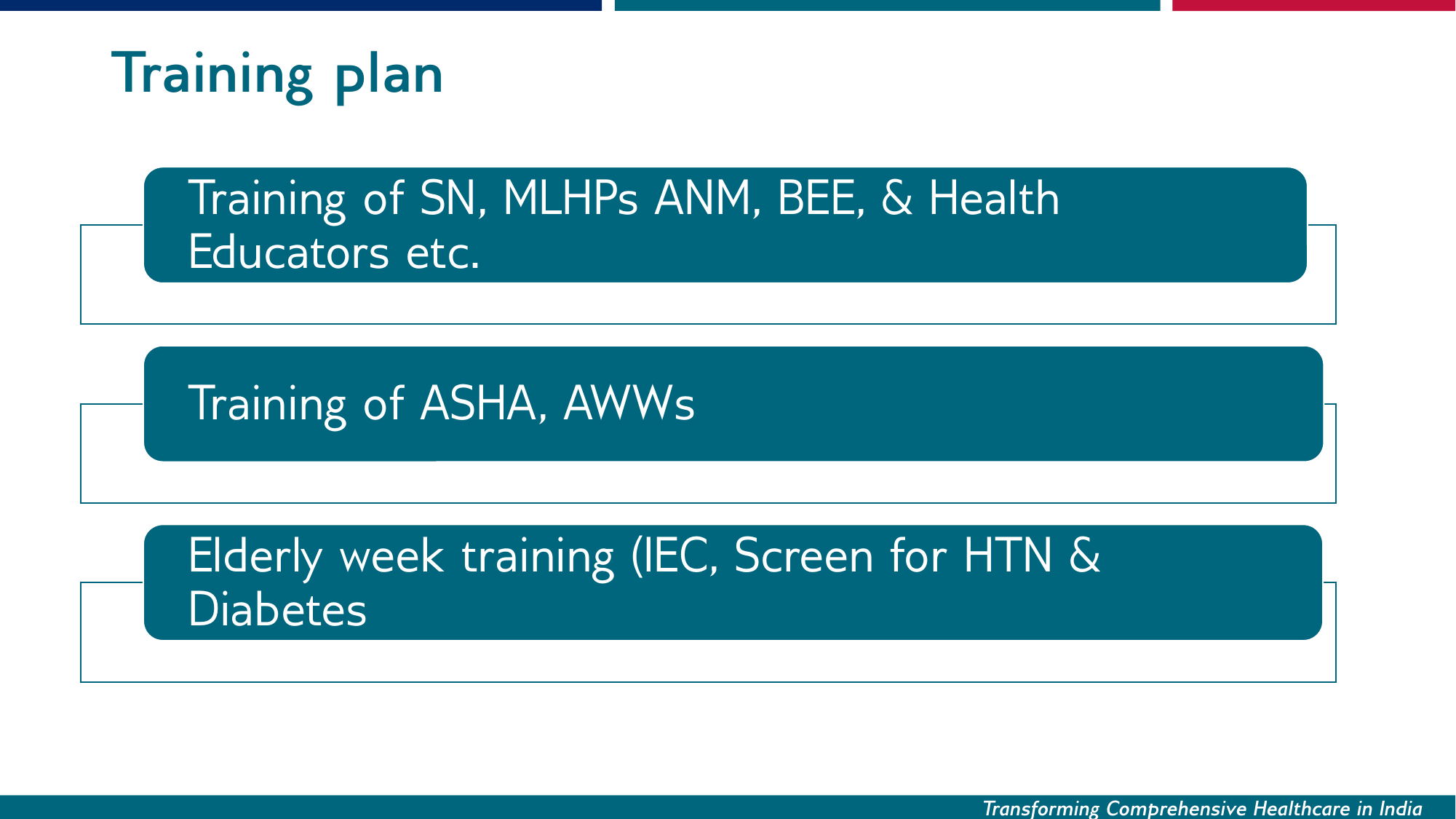

# Training plan
Training of SN, MLHPs ANM, BEE, & Health Educators etc.
Training of ASHA, AWWs
Elderly week training (IEC, Screen for HTN & Diabetes